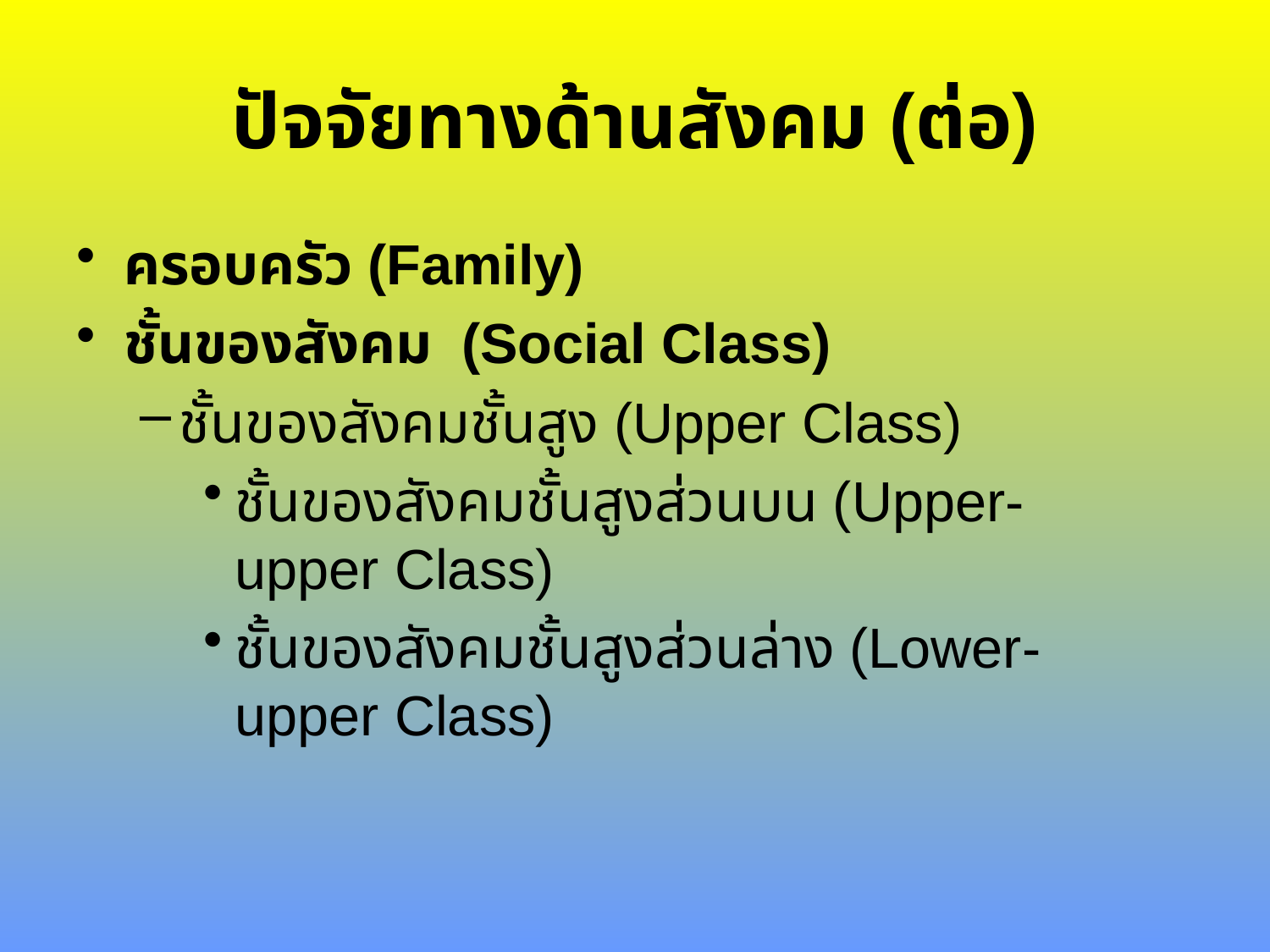

# ปัจจัยทางด้านสังคม (ต่อ)
ครอบครัว (Family)
ชั้นของสังคม  (Social Class)
ชั้นของสังคมชั้นสูง (Upper Class)
ชั้นของสังคมชั้นสูงส่วนบน (Upper-upper Class)
ชั้นของสังคมชั้นสูงส่วนล่าง (Lower-upper Class)